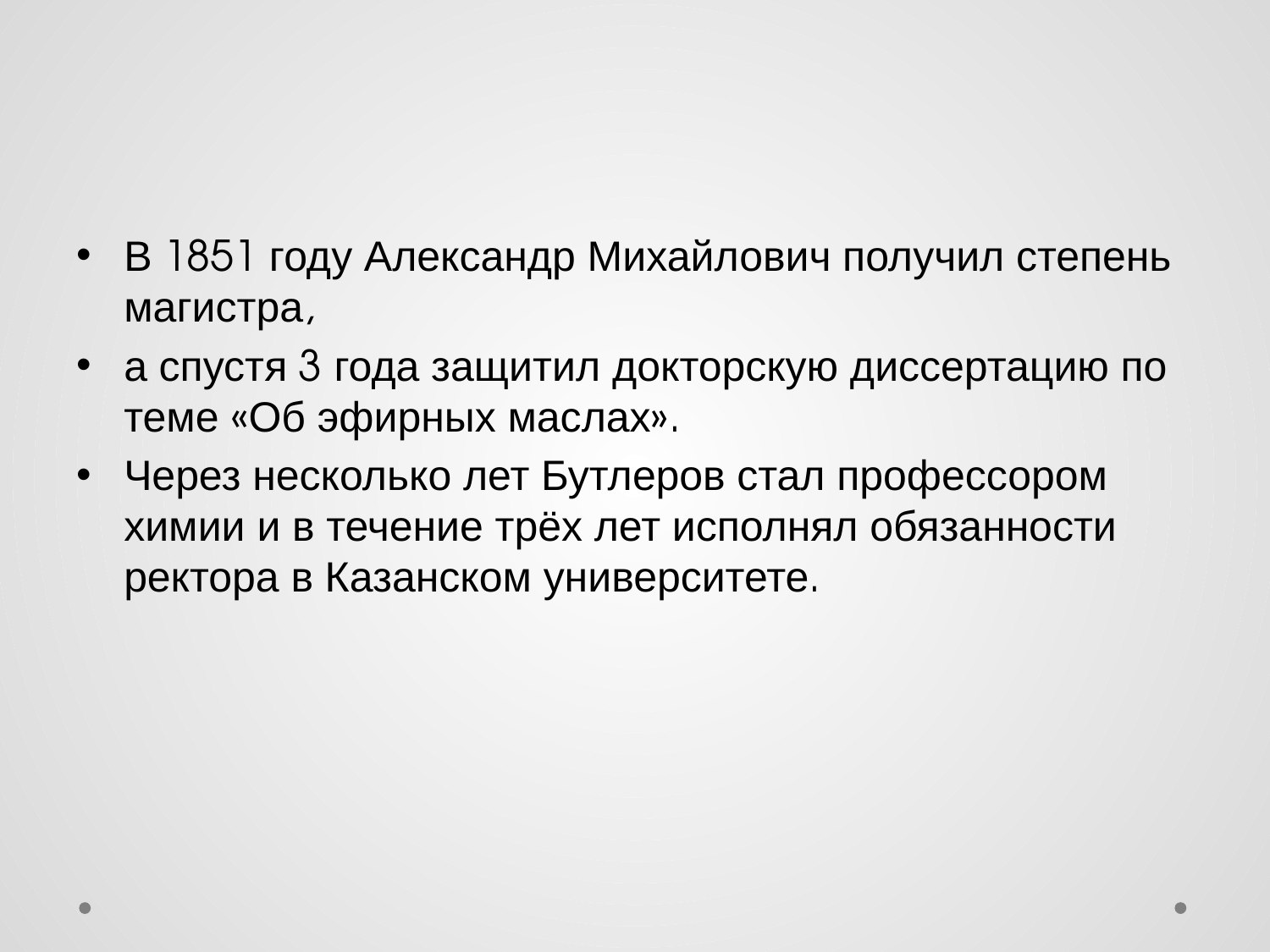

#
В 1851 году Александр Михайлович получил степень магистра,
а спустя 3 года защитил докторскую диссертацию по теме «Об эфирных маслах».
Через несколько лет Бутлеров стал профессором химии и в течение трёх лет исполнял обязанности ректора в Казанском университете.